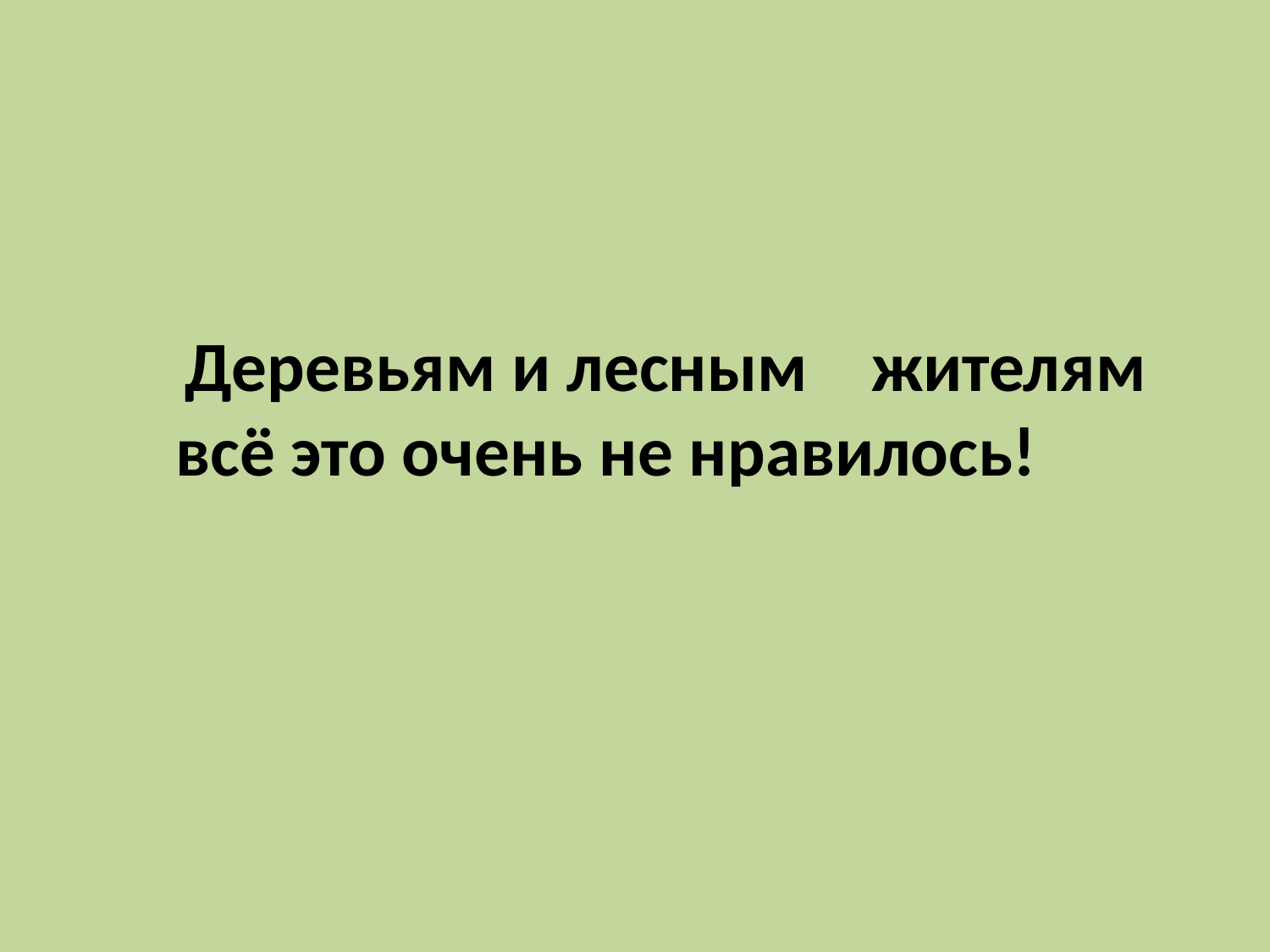

Деревьям и лесным    жителям   всё это очень не нравилось!